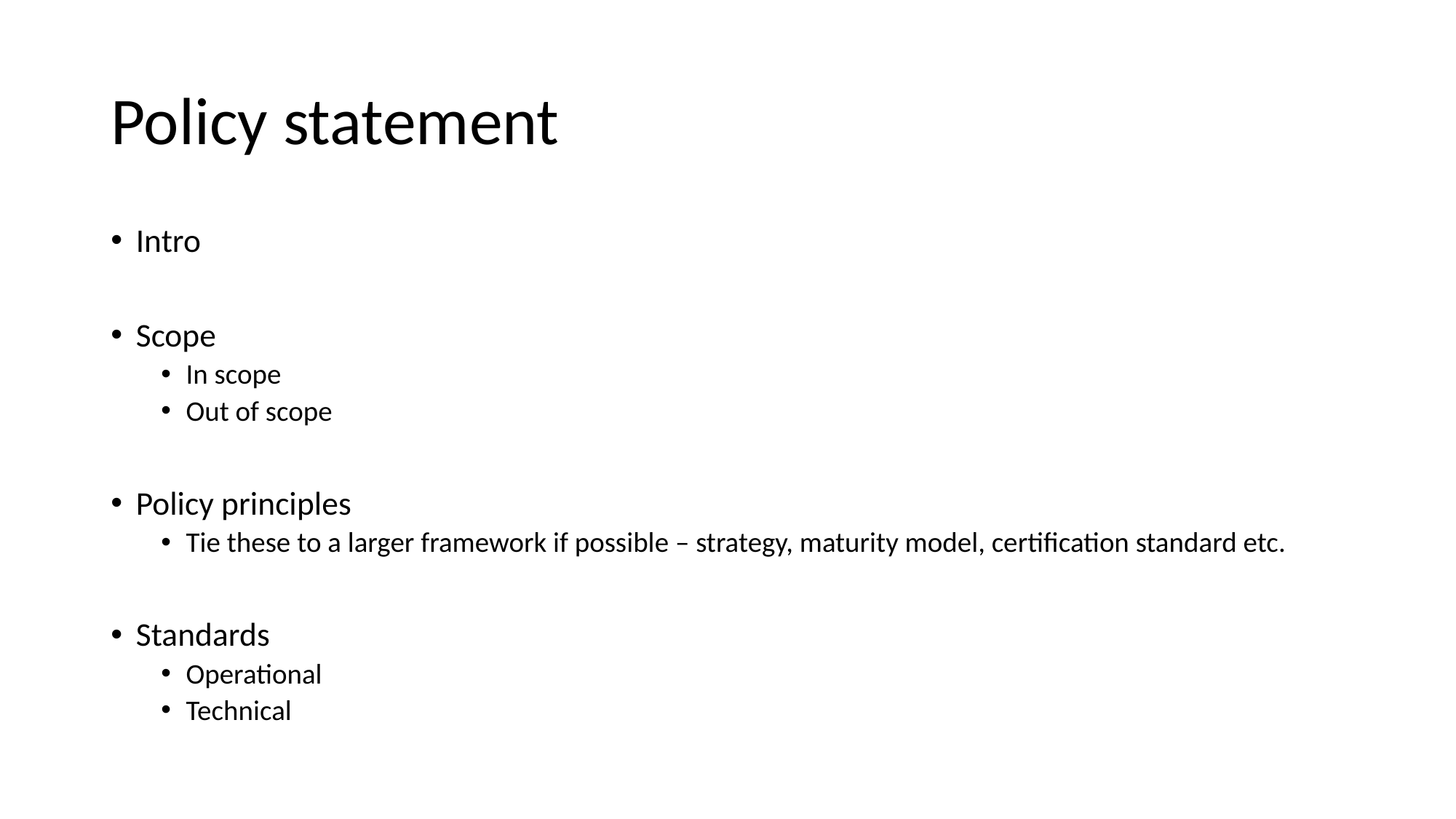

# Policy statement
Intro

Scope
In scope
Out of scope

Policy principles
Tie these to a larger framework if possible – strategy, maturity model, certification standard etc.

Standards
Operational
Technical